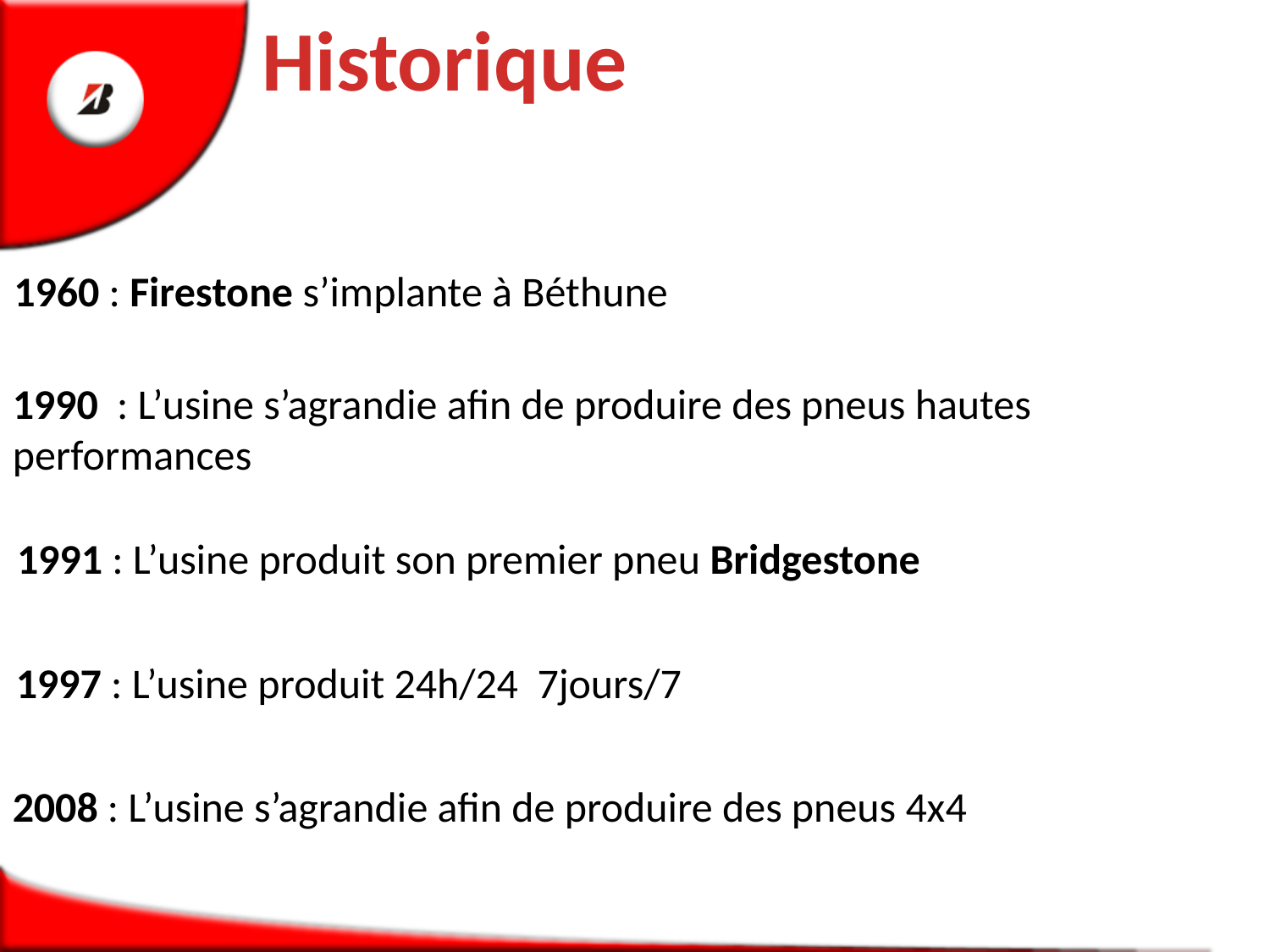

Historique
1960 : Firestone s’implante à Béthune
1990  : L’usine s’agrandie afin de produire des pneus hautes 	performances
1991 : L’usine produit son premier pneu Bridgestone
1997 : L’usine produit 24h/24  7jours/7
2008 : L’usine s’agrandie afin de produire des pneus 4x4